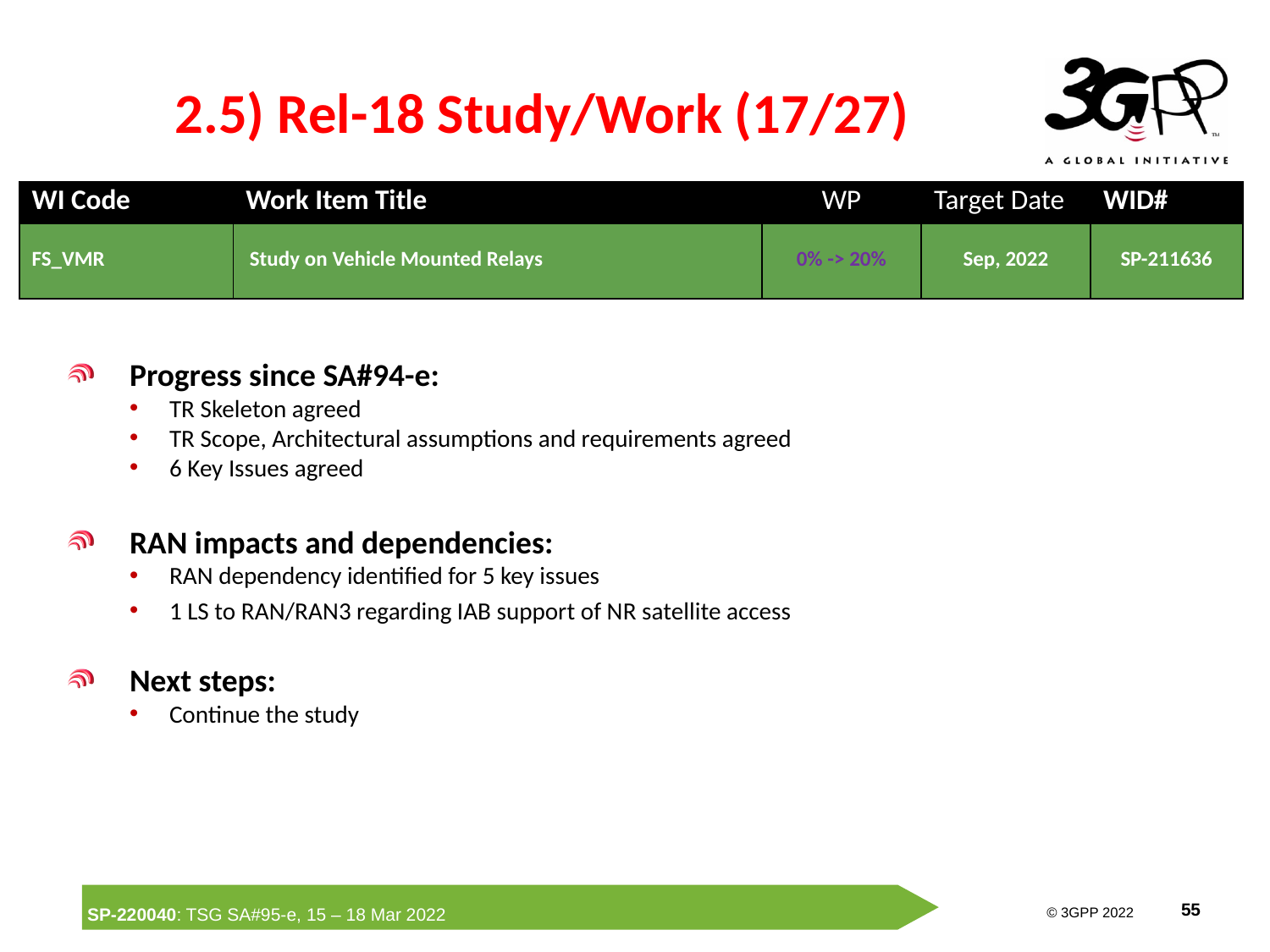

# 2.5) Rel-18 Study/Work (17/27)
| WI Code | Work Item Title | WP | Target Date | WID# |
| --- | --- | --- | --- | --- |
| FS\_VMR | Study on Vehicle Mounted Relays | 0% -> 20% | Sep, 2022 | SP-211636 |
Progress since SA#94-e:
TR Skeleton agreed
TR Scope, Architectural assumptions and requirements agreed
6 Key Issues agreed

RAN impacts and dependencies:
RAN dependency identified for 5 key issues
1 LS to RAN/RAN3 regarding IAB support of NR satellite access

Next steps:
Continue the study